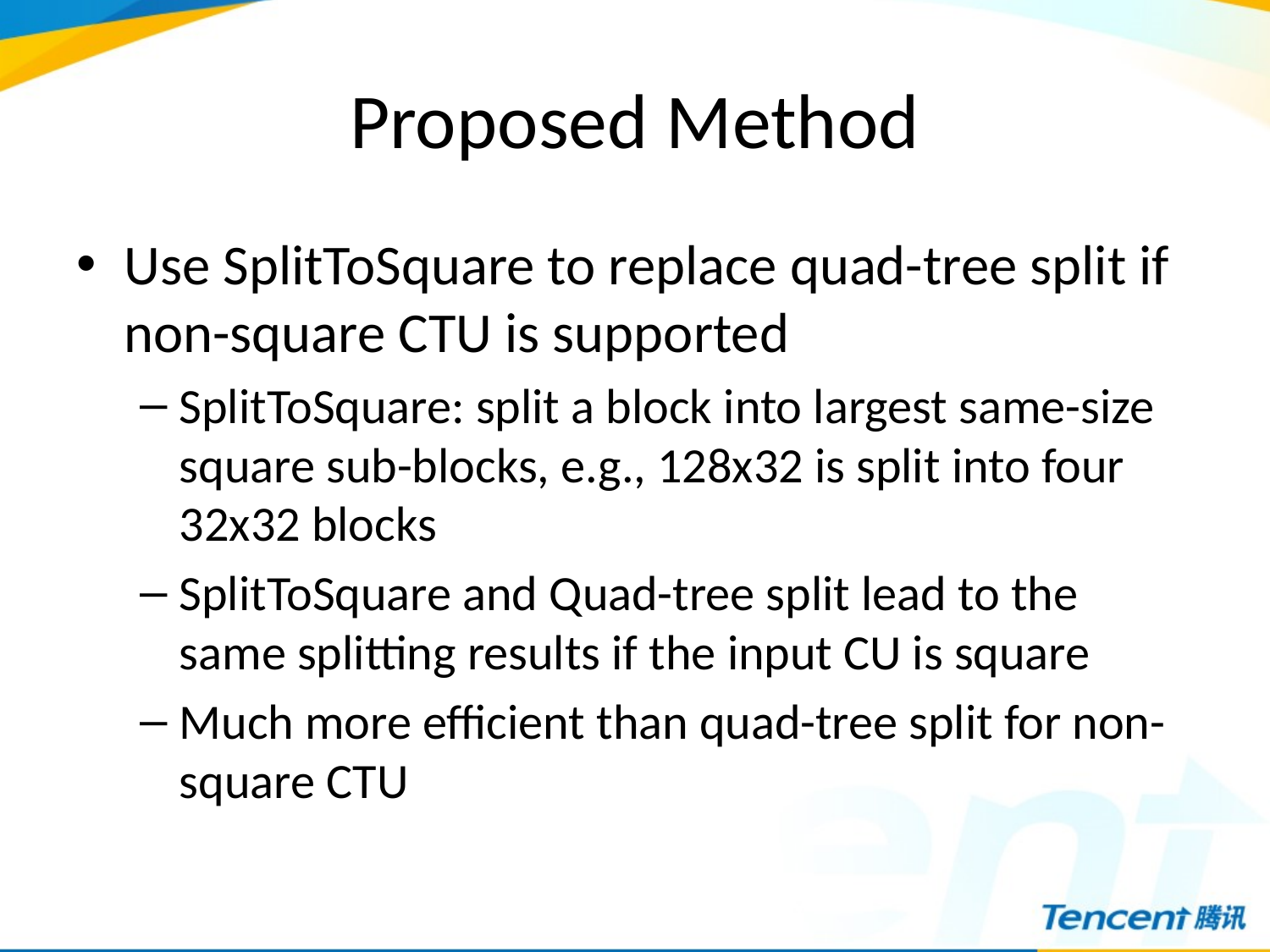

# Proposed Method
Use SplitToSquare to replace quad-tree split if non-square CTU is supported
SplitToSquare: split a block into largest same-size square sub-blocks, e.g., 128x32 is split into four 32x32 blocks
SplitToSquare and Quad-tree split lead to the same splitting results if the input CU is square
Much more efficient than quad-tree split for non-square CTU